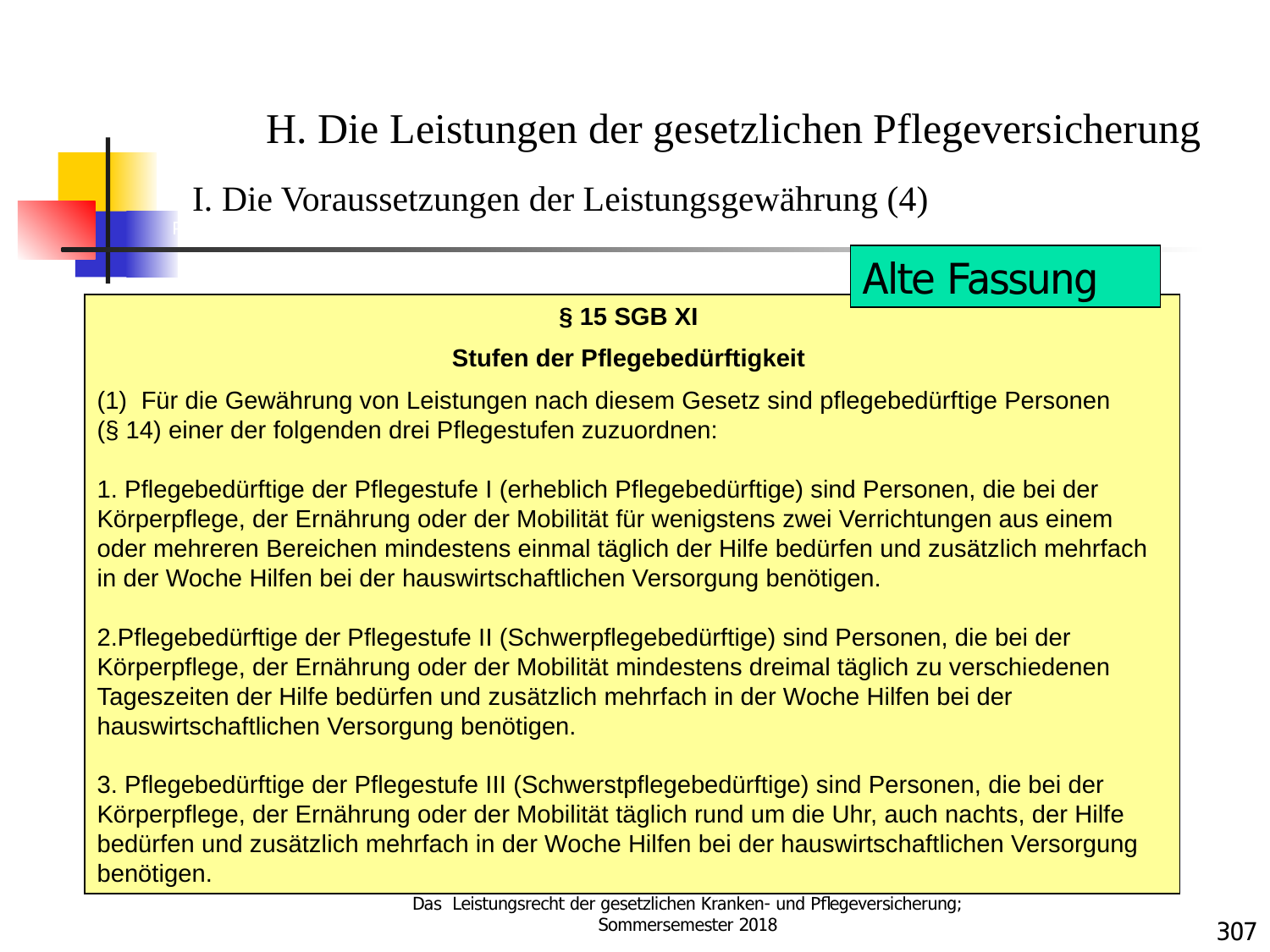

PV 4
H. Die Leistungen der gesetzlichen Pflegeversicherung
I. Die Voraussetzungen der Leistungsgewährung (4)
Alte Fassung
§ 15 SGB XI
Stufen der Pflegebedürftigkeit
(1)  Für die Gewährung von Leistungen nach diesem Gesetz sind pflegebedürftige Personen        (§ 14) einer der folgenden drei Pflegestufen zuzuordnen:
1. Pflegebedürftige der Pflegestufe I (erheblich Pflegebedürftige) sind Personen, die bei der Körperpflege, der Ernährung oder der Mobilität für wenigstens zwei Verrichtungen aus einem oder mehreren Bereichen mindestens einmal täglich der Hilfe bedürfen und zusätzlich mehrfach in der Woche Hilfen bei der hauswirtschaftlichen Versorgung benötigen.
2.Pflegebedürftige der Pflegestufe II (Schwerpflegebedürftige) sind Personen, die bei der Körperpflege, der Ernährung oder der Mobilität mindestens dreimal täglich zu verschiedenen Tageszeiten der Hilfe bedürfen und zusätzlich mehrfach in der Woche Hilfen bei der hauswirtschaftlichen Versorgung benötigen.
3. Pflegebedürftige der Pflegestufe III (Schwerstpflegebedürftige) sind Personen, die bei der Körperpflege, der Ernährung oder der Mobilität täglich rund um die Uhr, auch nachts, der Hilfe bedürfen und zusätzlich mehrfach in der Woche Hilfen bei der hauswirtschaftlichen Versorgung benötigen.
Das  Leistungsrecht der gesetzlichen Kranken- und Pflegeversicherung; Sommersemester 2018
307